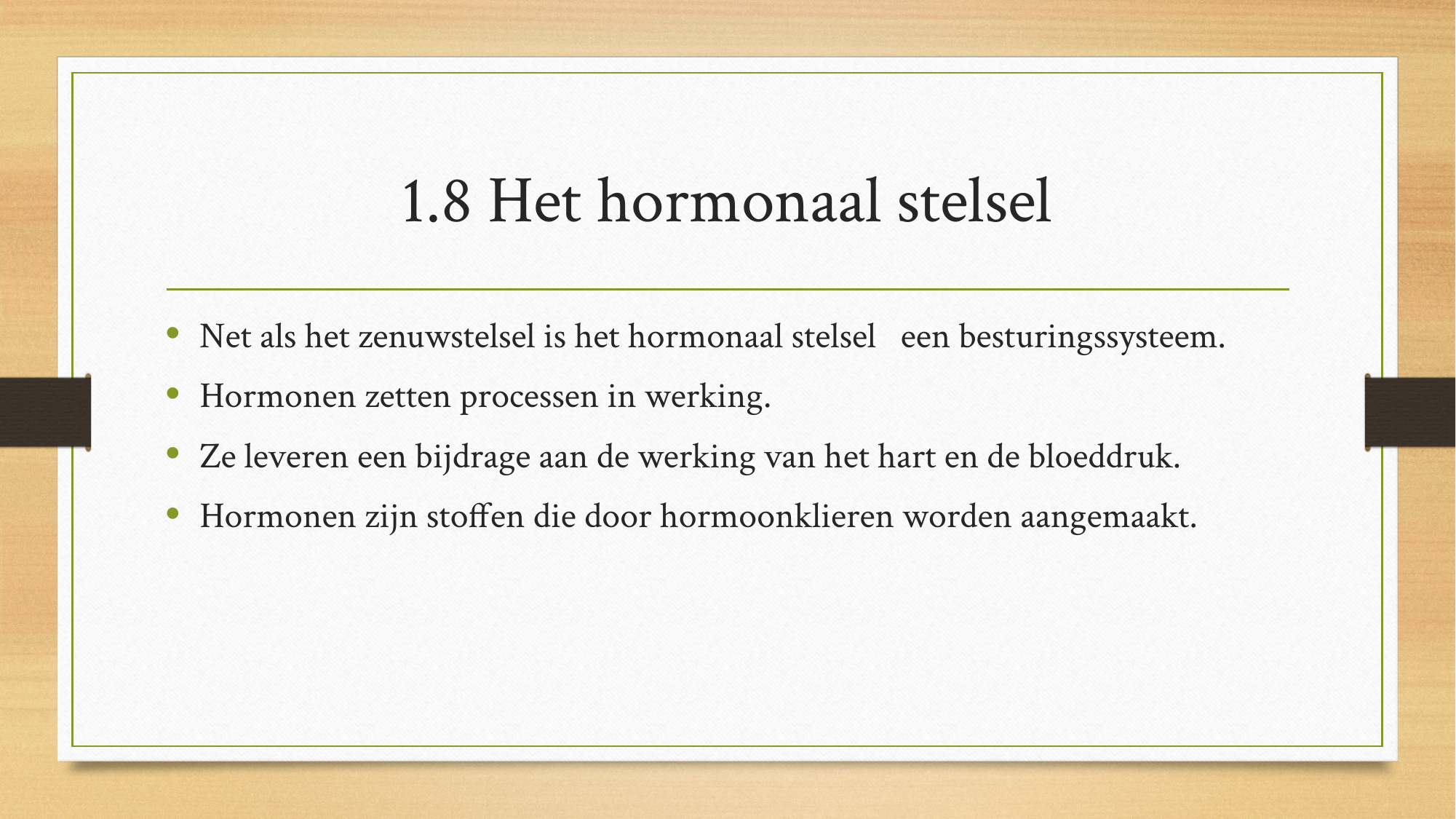

# 1.8 Het hormonaal stelsel
Net als het zenuwstelsel is het hormonaal stelsel   een besturingssysteem.
Hormonen zetten processen in werking.
Ze leveren een bijdrage aan de werking van het hart en de bloeddruk.
Hormonen zijn stoffen die door hormoonklieren worden aangemaakt.